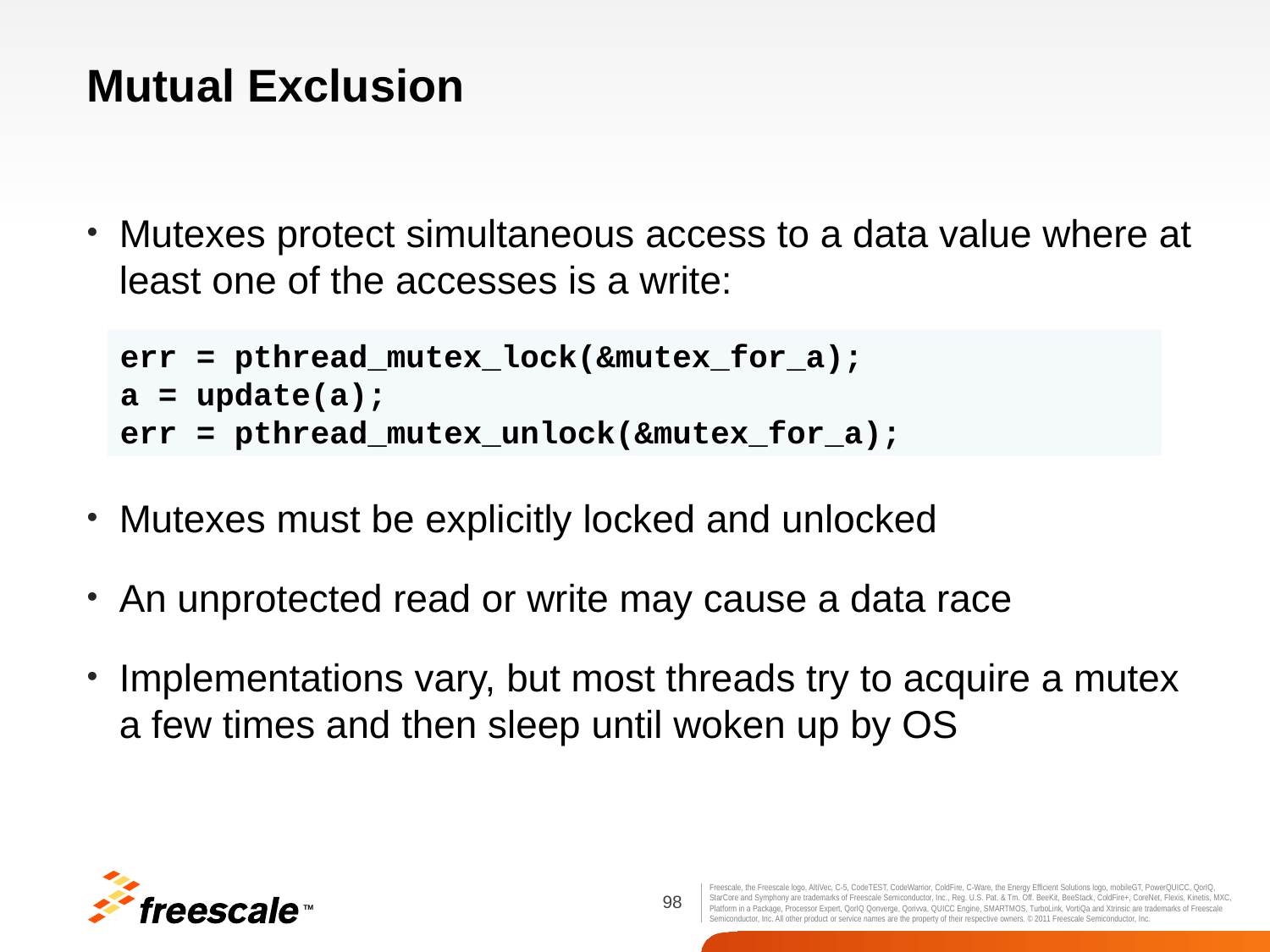

# Mutual Exclusion
Mutexes protect simultaneous access to a data value where at least one of the accesses is a write:

Mutexes must be explicitly locked and unlocked
An unprotected read or write may cause a data race
Implementations vary, but most threads try to acquire a mutex a few times and then sleep until woken up by OS
err = pthread_mutex_lock(&mutex_for_a);
a = update(a);
err = pthread_mutex_unlock(&mutex_for_a);